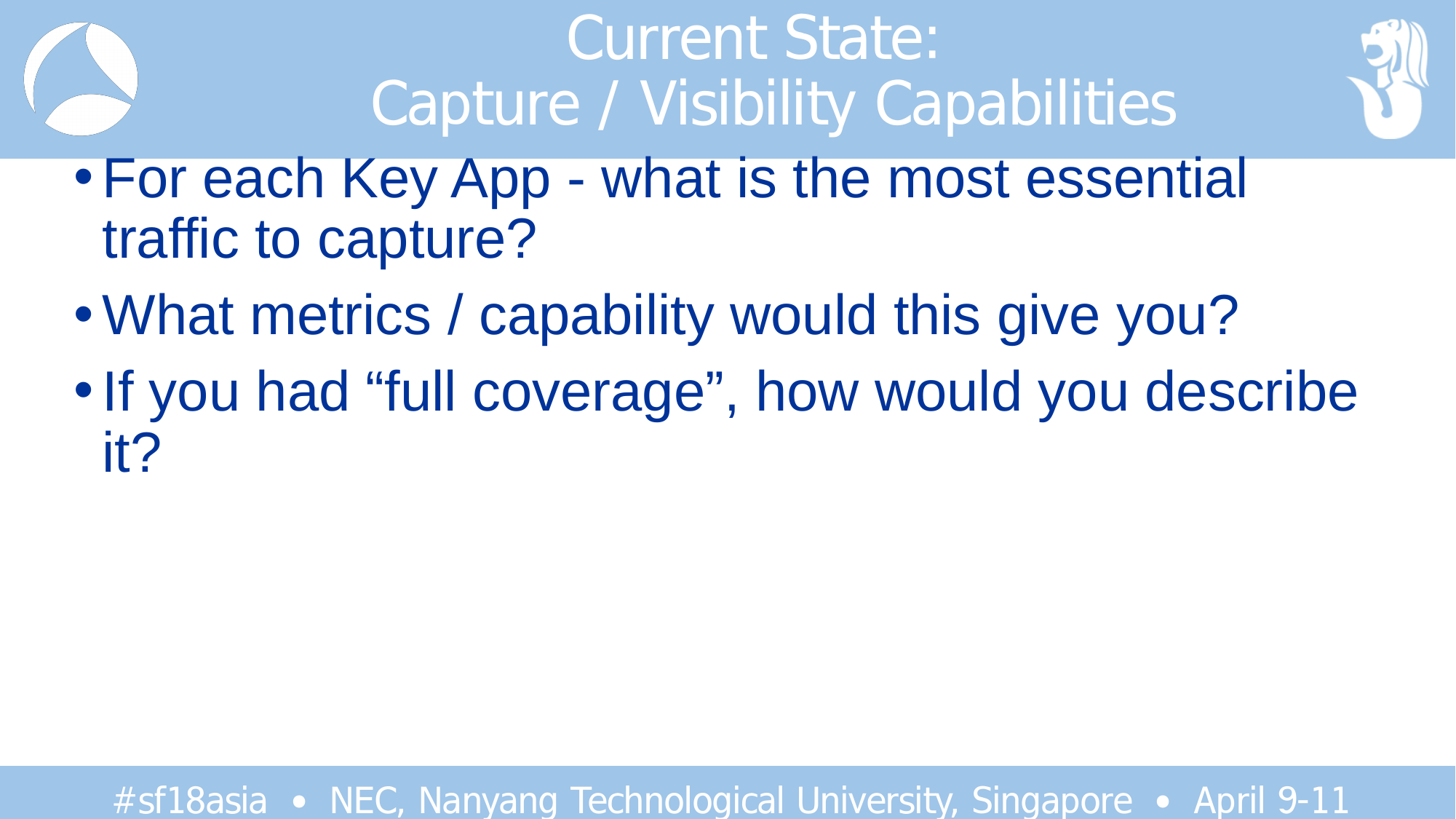

# Current State: Capture / Visibility Capabilities
For each Key App - what is the most essential traffic to capture?
What metrics / capability would this give you?
If you had “full coverage”, how would you describe it?